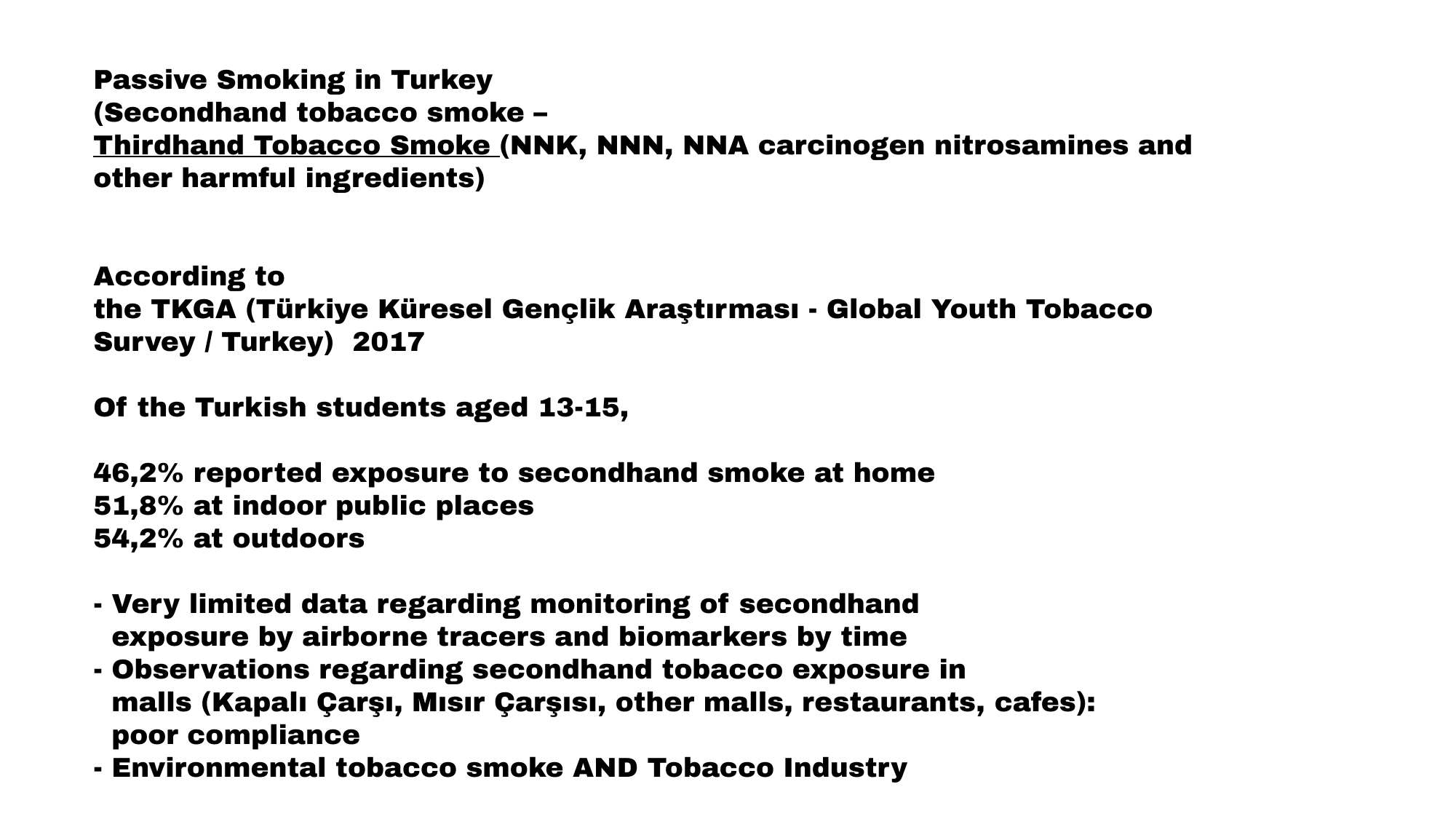

Passive Smoking in Turkey
(Secondhand tobacco smoke –
Thirdhand Tobacco Smoke (NNK, NNN, NNA carcinogen nitrosamines and other harmful ingredients)

According to
the TKGA (Türkiye Küresel Gençlik Araştırması - Global Youth Tobacco Survey / Turkey)  2017

Of the Turkish students aged 13-15,

46,2% reported exposure to secondhand smoke at home
51,8% at indoor public places
54,2% at outdoors

- Very limited data regarding monitoring of secondhand
  exposure by airborne tracers and biomarkers by time
- Observations regarding secondhand tobacco exposure in
  malls (Kapalı Çarşı, Mısır Çarşısı, other malls, restaurants, cafes):
  poor compliance
- Environmental tobacco smoke AND Tobacco Industry